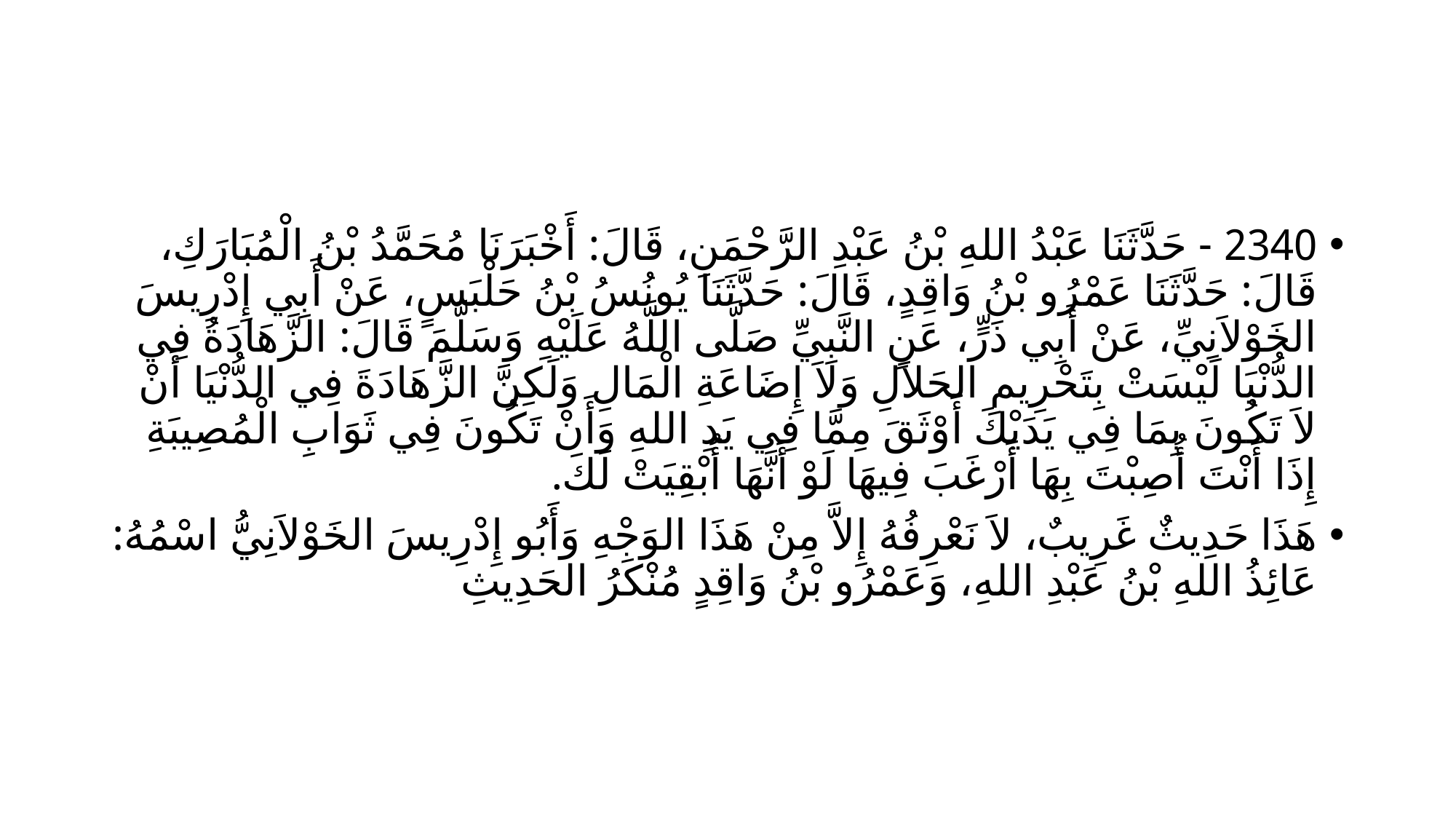

#
2340 - حَدَّثَنَا عَبْدُ اللهِ بْنُ عَبْدِ الرَّحْمَنِ، قَالَ: أَخْبَرَنَا مُحَمَّدُ بْنُ الْمُبَارَكِ، قَالَ: حَدَّثَنَا عَمْرُو بْنُ وَاقِدٍ، قَالَ: حَدَّثَنَا يُونُسُ بْنُ حَلْبَسٍ، عَنْ أَبِي إِدْرِيسَ الخَوْلاَنِيِّ، عَنْ أَبِي ذَرٍّ، عَنِ النَّبِيِّ صَلَّى اللَّهُ عَلَيْهِ وَسَلَّمَ قَالَ: الزَّهَادَةُ فِي الدُّنْيَا لَيْسَتْ بِتَحْرِيمِ الحَلاَلِ وَلاَ إِضَاعَةِ الْمَالِ وَلَكِنَّ الزَّهَادَةَ فِي الدُّنْيَا أَنْ لاَ تَكُونَ بِمَا فِي يَدَيْكَ أَوْثَقَ مِمَّا فِي يَدِ اللهِ وَأَنْ تَكُونَ فِي ثَوَابِ الْمُصِيبَةِ إِذَا أَنْتَ أُصِبْتَ بِهَا أَرْغَبَ فِيهَا لَوْ أَنَّهَا أُبْقِيَتْ لَكَ.
هَذَا حَدِيثٌ غَرِيبٌ، لاَ نَعْرِفُهُ إِلاَّ مِنْ هَذَا الوَجْهِ وَأَبُو إِدْرِيسَ الخَوْلاَنِيُّ اسْمُهُ: عَائِذُ اللهِ بْنُ عَبْدِ اللهِ، وَعَمْرُو بْنُ وَاقِدٍ مُنْكَرُ الحَدِيثِ